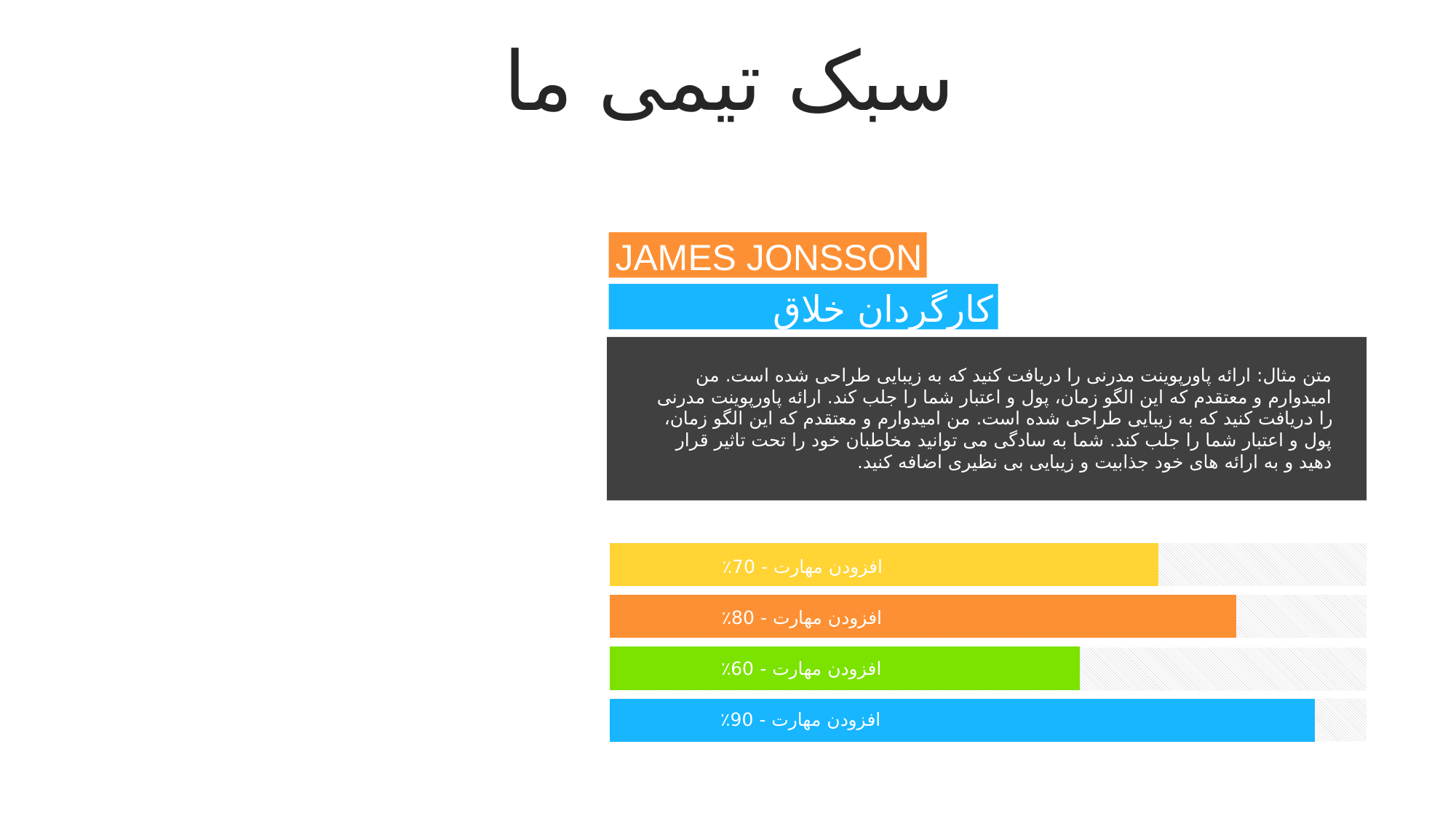

سبک تیمی ما

JAMES JONSSON
کارگردان خلاق

متن مثال: ارائه پاورپوینت مدرنی را دریافت کنید که به زیبایی طراحی شده است. من امیدوارم و معتقدم که این الگو زمان، پول و اعتبار شما را جلب کند. ارائه پاورپوینت مدرنی را دریافت کنید که به زیبایی طراحی شده است. من امیدوارم و معتقدم که این الگو زمان، پول و اعتبار شما را جلب کند. شما به سادگی می توانید مخاطبان خود را تحت تاثیر قرار دهید و به ارائه های خود جذابیت و زیبایی بی نظیری اضافه کنید.

### Chart

| Category | Series 1 |
|---|---|
| Text 1 | 90.0 |
| Text 2 | 60.0 |
| Text 3 | 80.0 |
| Text 4 | 70.0 |
افزودن مهارت - 70٪

افزودن مهارت - 80٪

افزودن مهارت - 60٪

افزودن مهارت - 90٪